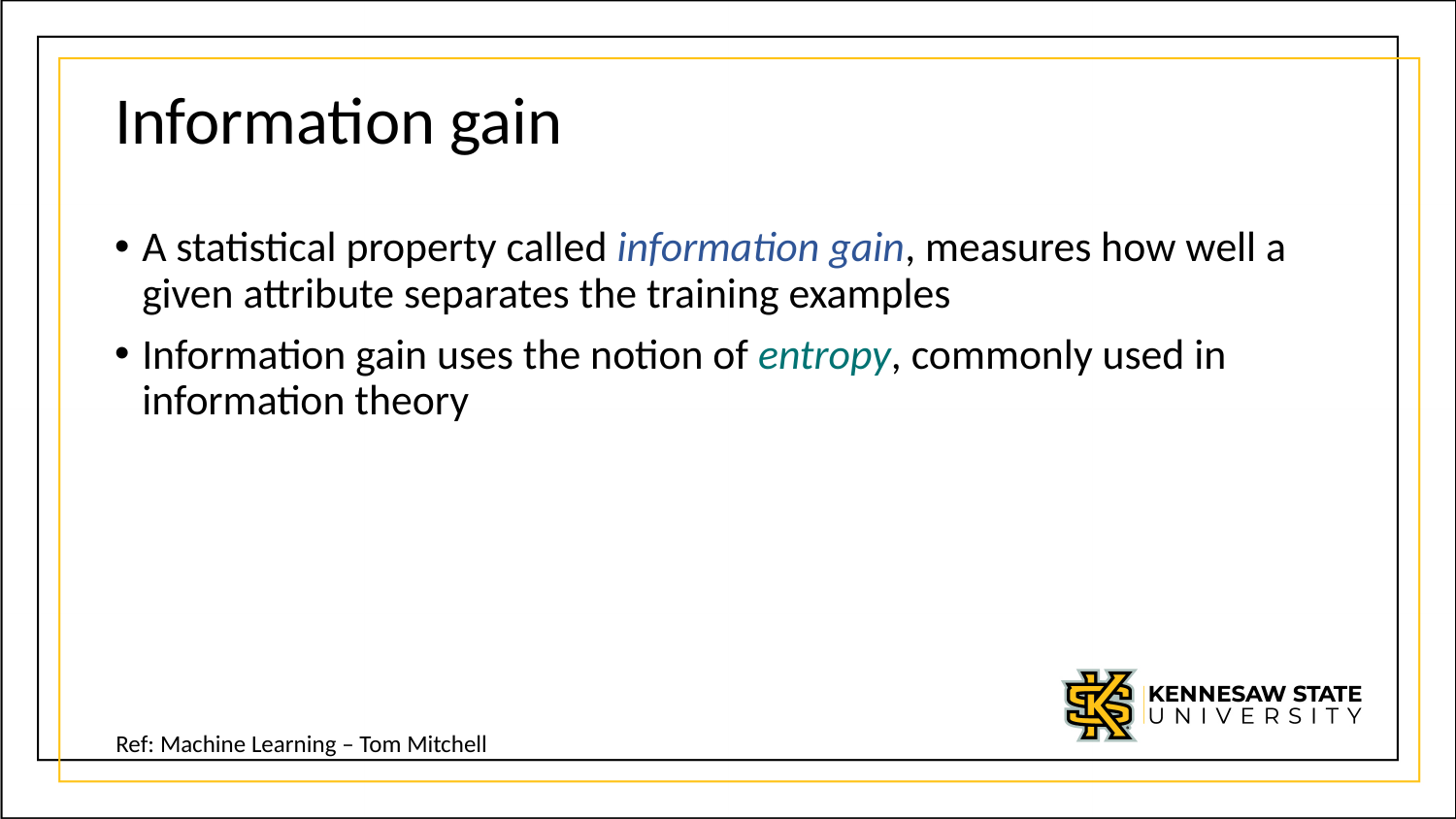

# Information gain
A statistical property called information gain, measures how well a given attribute separates the training examples
Information gain uses the notion of entropy, commonly used in information theory
Ref: Machine Learning – Tom Mitchell